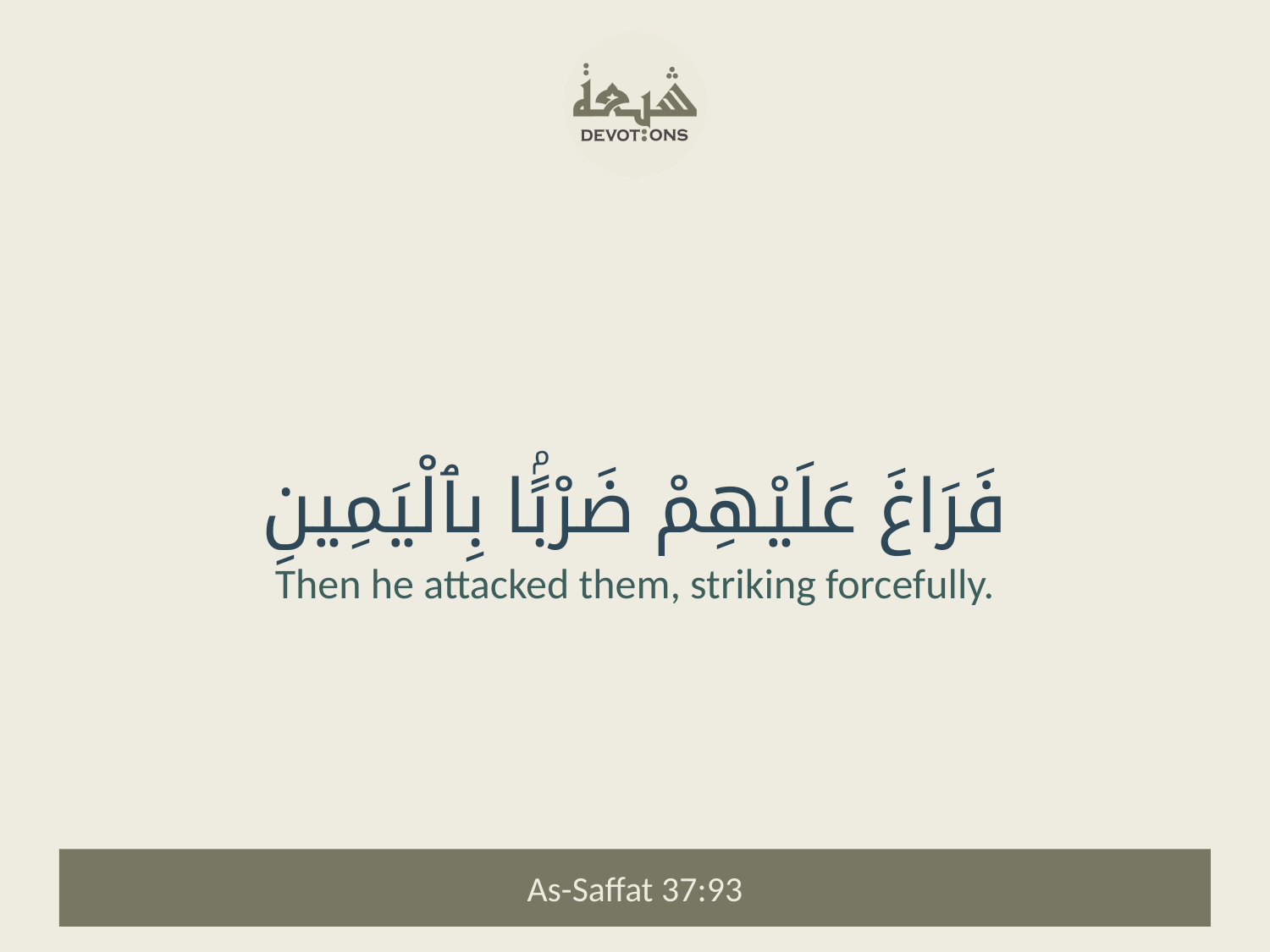

فَرَاغَ عَلَيْهِمْ ضَرْبًۢا بِٱلْيَمِينِ
Then he attacked them, striking forcefully.
As-Saffat 37:93